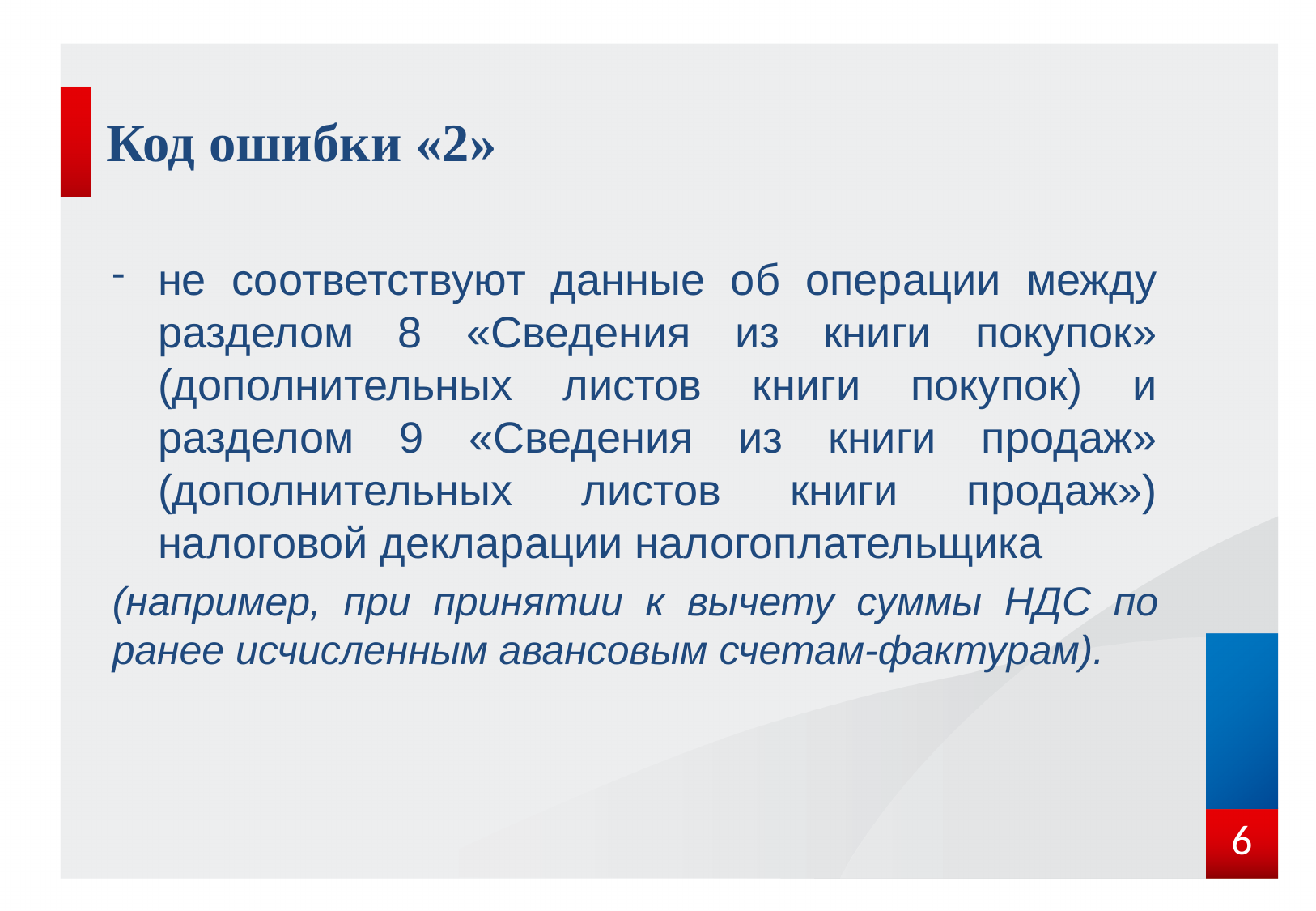

# Код ошибки «2»
не соответствуют данные об операции между разделом 8 «Сведения из книги покупок» (дополнительных листов книги покупок) и разделом 9 «Сведения из книги продаж» (дополнительных листов книги продаж») налоговой декларации налогоплательщика
(например, при принятии к вычету суммы НДС по ранее исчисленным авансовым счетам-фактурам).

6